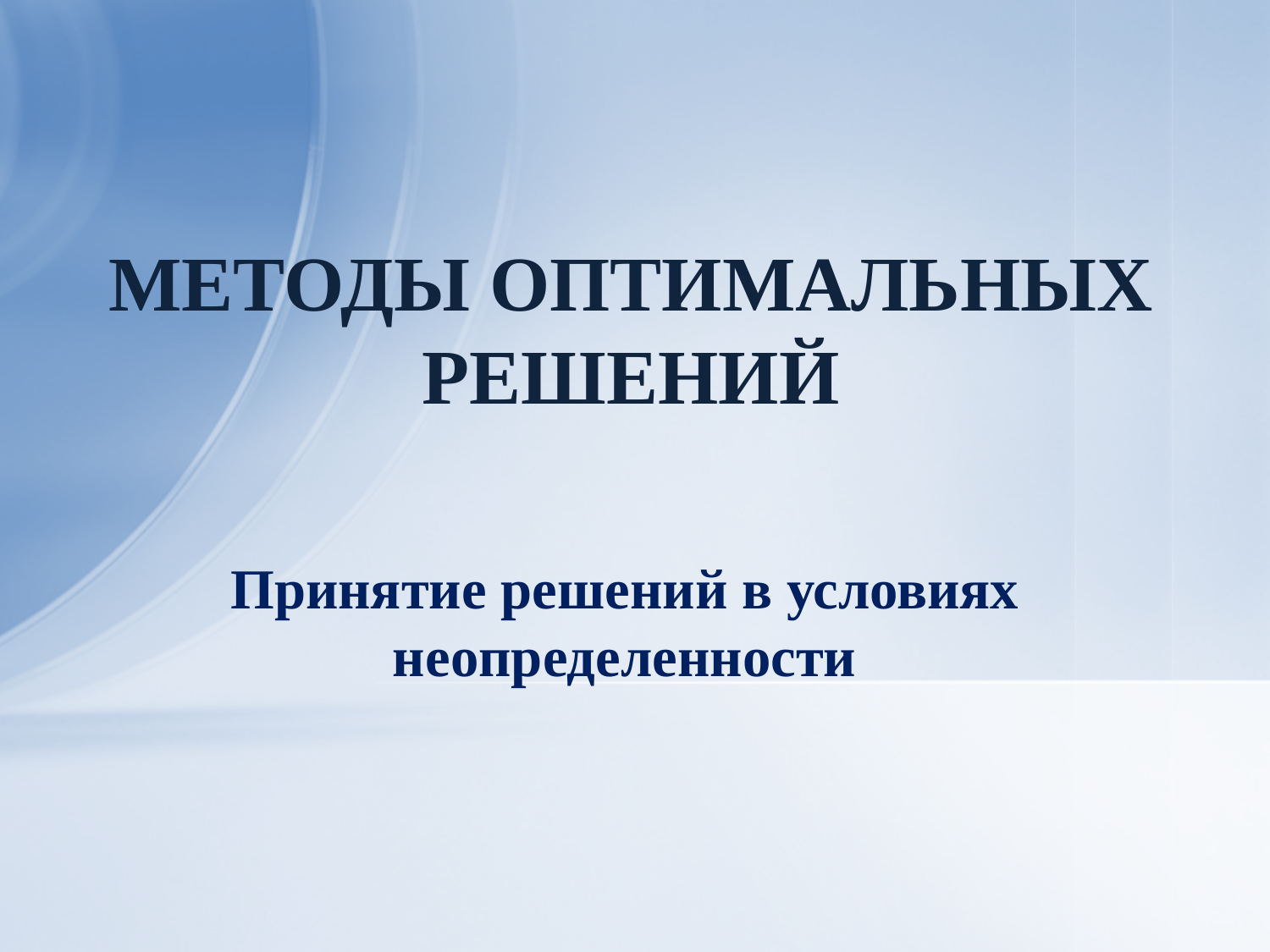

# Методы оптимальных решений
Принятие решений в условиях неопределенности